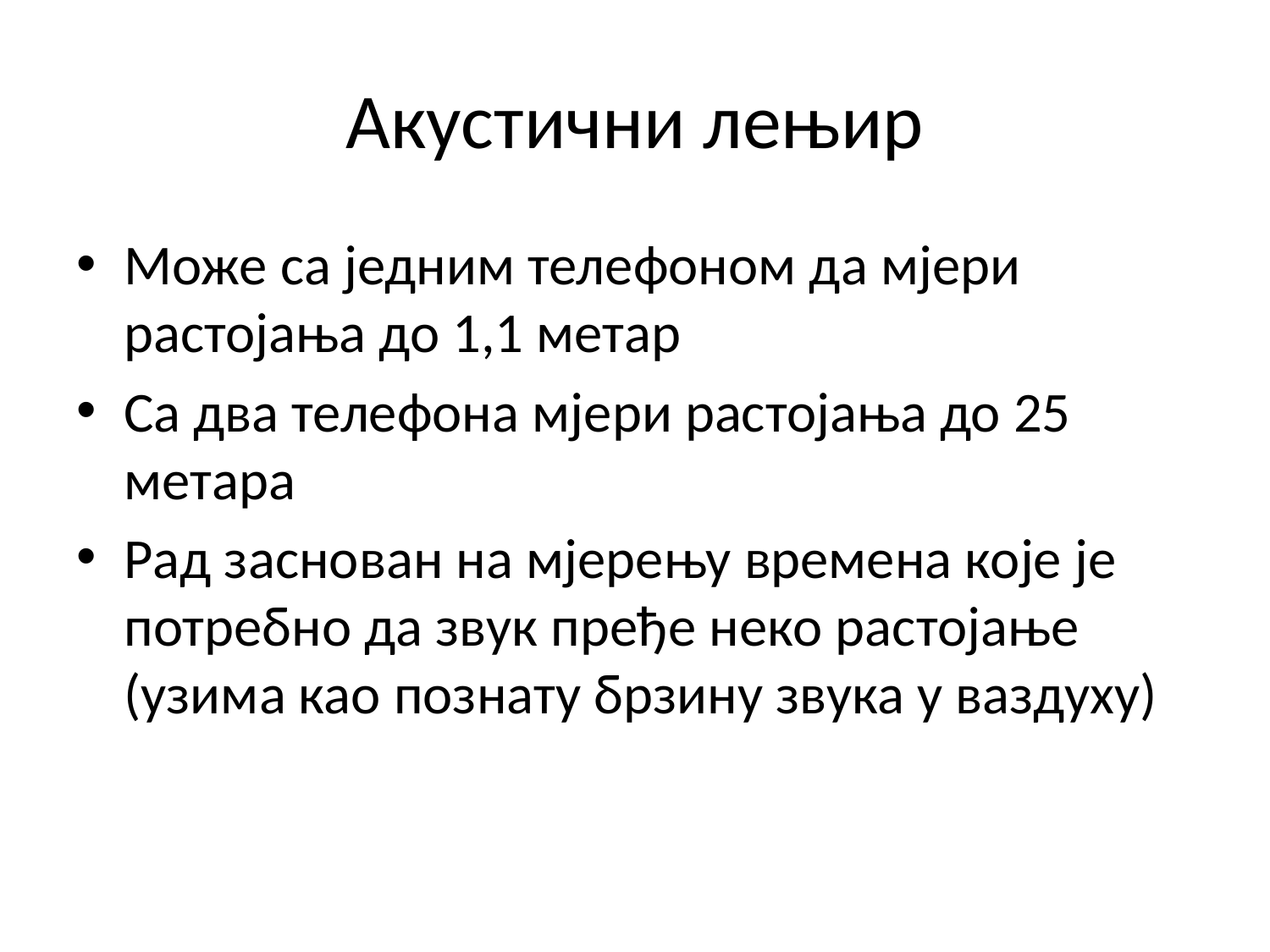

# Акустични лењир
Може са једним телефоном да мјери растојања до 1,1 метар
Са два телефона мјери растојања до 25 метара
Рад заснован на мјерењу времена које је потребно да звук пређе неко растојање (узима као познату брзину звука у ваздуху)